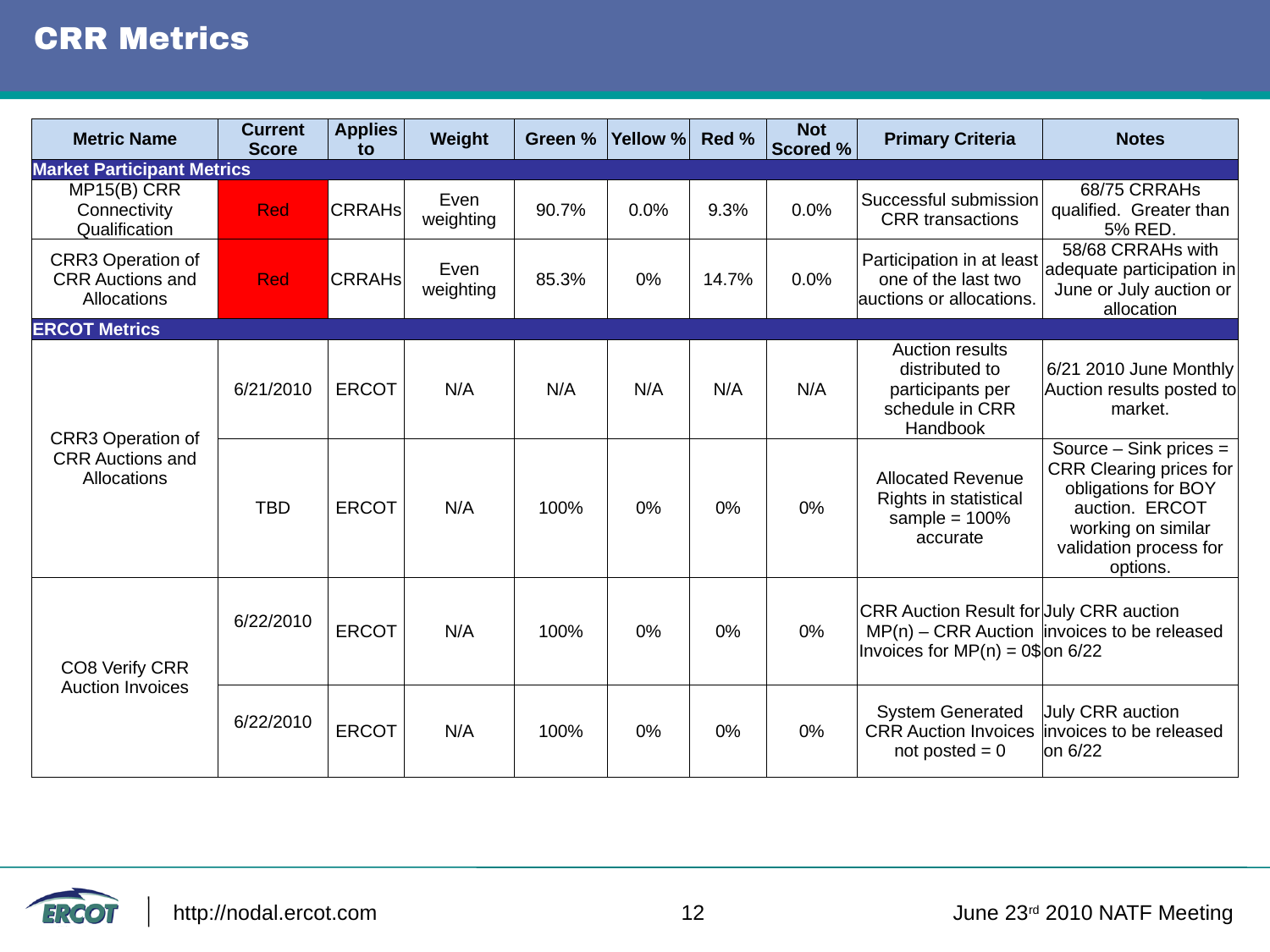

# CRR Metrics
| Metric Name | Current Score | Applies to | Weight | Green % | Yellow % | Red % | Not Scored % | Primary Criteria | Notes |
| --- | --- | --- | --- | --- | --- | --- | --- | --- | --- |
| Market Participant Metrics |  |  |  |  |  |  |  |  |  |
| MP15(B) CRR Connectivity Qualification | Red | CRRAHs | Even weighting | 90.7% | 0.0% | 9.3% | 0.0% | Successful submission CRR transactions | 68/75 CRRAHs qualified. Greater than 5% RED. |
| CRR3 Operation of CRR Auctions and Allocations | Red | CRRAHs | Even weighting | 85.3% | 0% | 14.7% | 0.0% | Participation in at least one of the last two auctions or allocations. | 58/68 CRRAHs with adequate participation in June or July auction or allocation |
| ERCOT Metrics |  |  |  |  |  |  |  |  |  |
| CRR3 Operation of CRR Auctions and Allocations | 6/21/2010 | ERCOT | N/A | N/A | N/A | N/A | N/A | Auction results distributed to participants per schedule in CRR Handbook | 6/21 2010 June Monthly Auction results posted to market. |
|  | TBD | ERCOT | N/A | 100% | 0% | 0% | 0% | Allocated Revenue Rights in statistical sample = 100% accurate | Source – Sink prices = CRR Clearing prices for obligations for BOY auction. ERCOT working on similar validation process for options. |
| CO8 Verify CRR Auction Invoices | 6/22/2010 | ERCOT | N/A | 100% | 0% | 0% | 0% | CRR Auction Result for MP(n) – CRR Auction Invoices for MP(n) = 0$ | July CRR auction invoices to be released on 6/22 |
|  | 6/22/2010 | ERCOT | N/A | 100% | 0% | 0% | 0% | System Generated CRR Auction Invoices not posted = 0 | July CRR auction invoices to be released on 6/22 |
http://nodal.ercot.com 			12		   June 23rd 2010 NATF Meeting